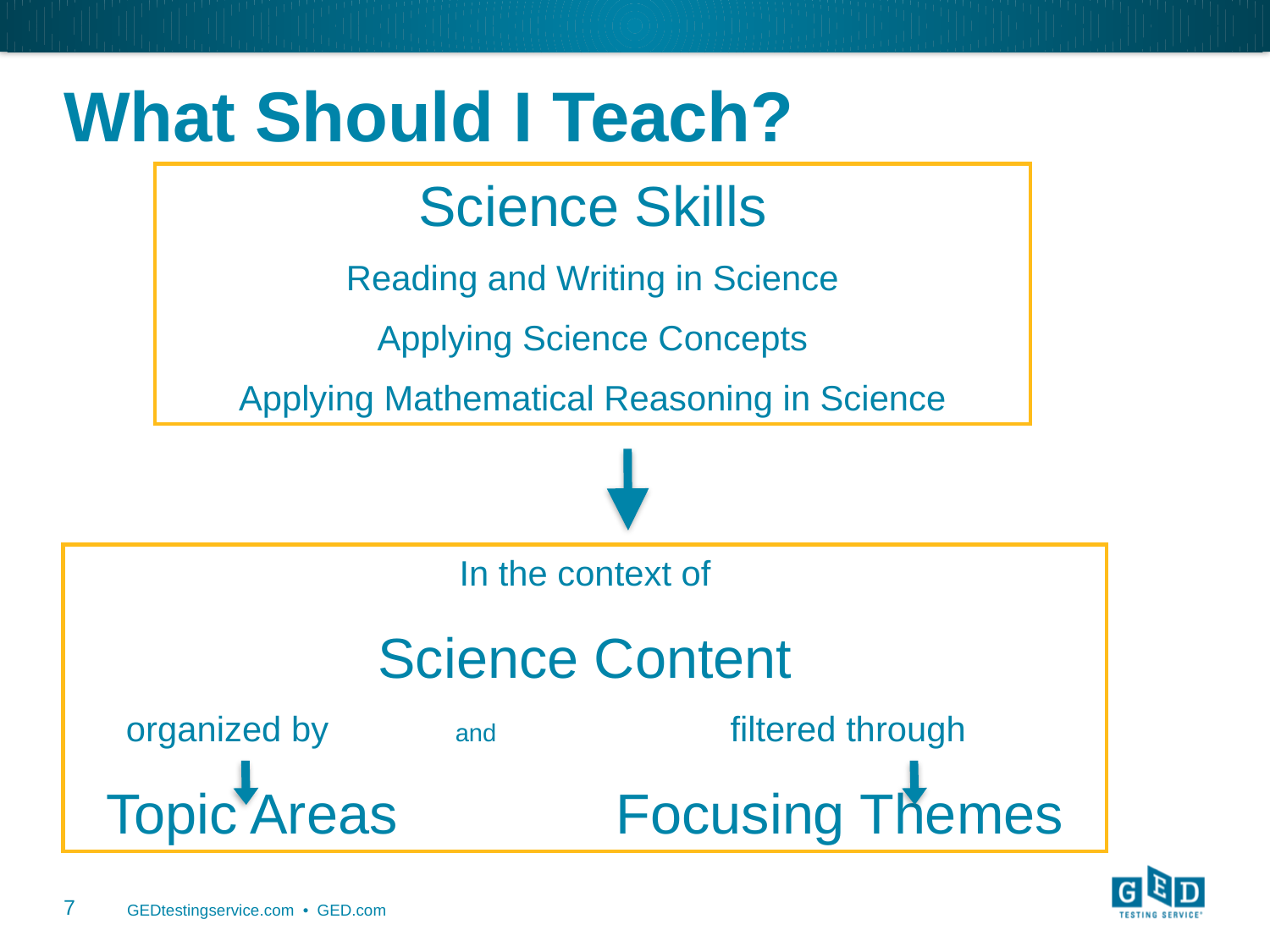

# What Should I Teach?
Science Skills
Reading and Writing in Science
Applying Science Concepts
Applying Mathematical Reasoning in Science

In the context of
Science Content
organized by             and                        filtered through
Topic Areas              Focusing Themes

7